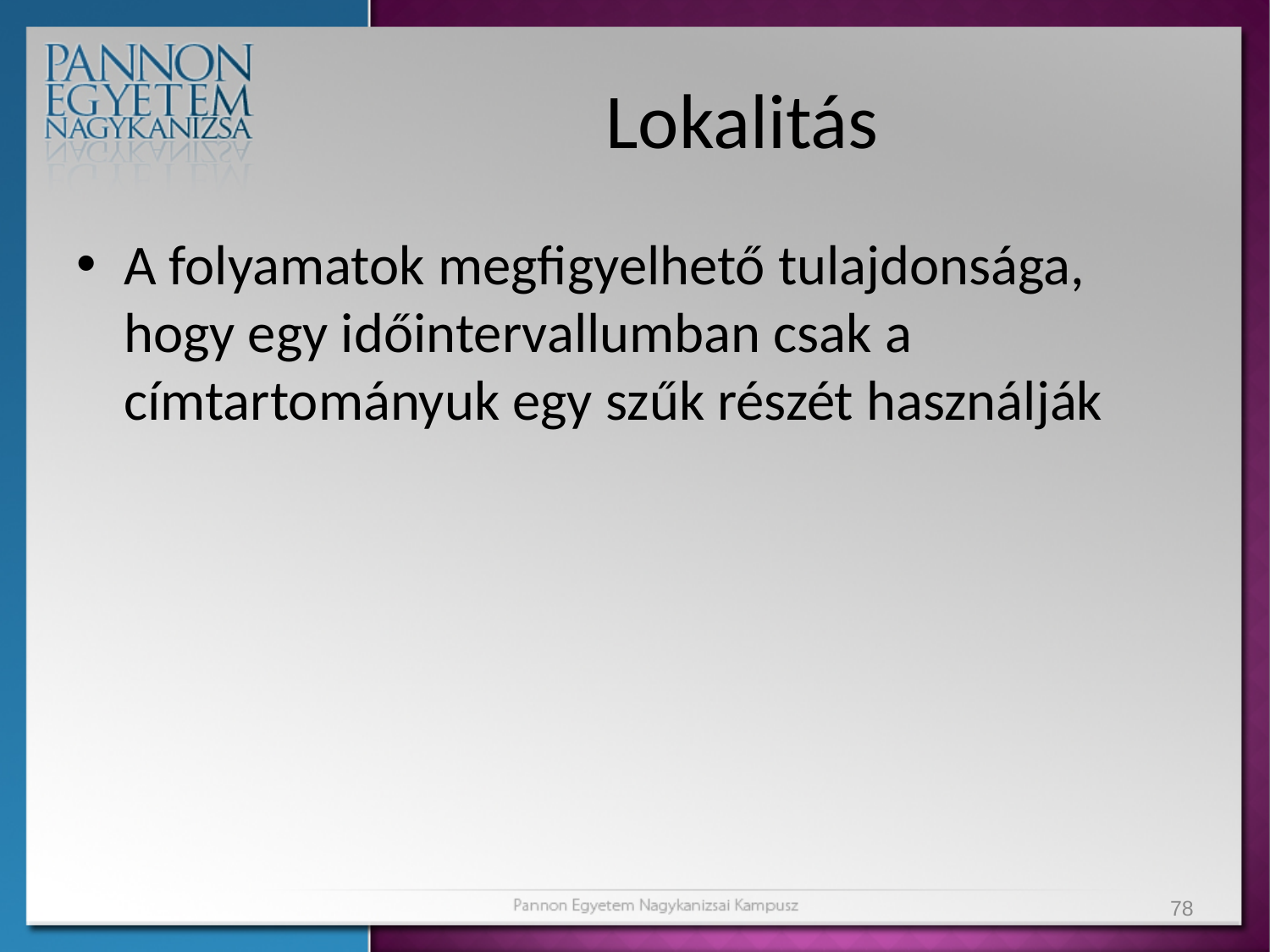

# Lokalitás
A folyamatok megfigyelhető tulajdonsága, hogy egy időintervallumban csak a címtartományuk egy szűk részét használják
78